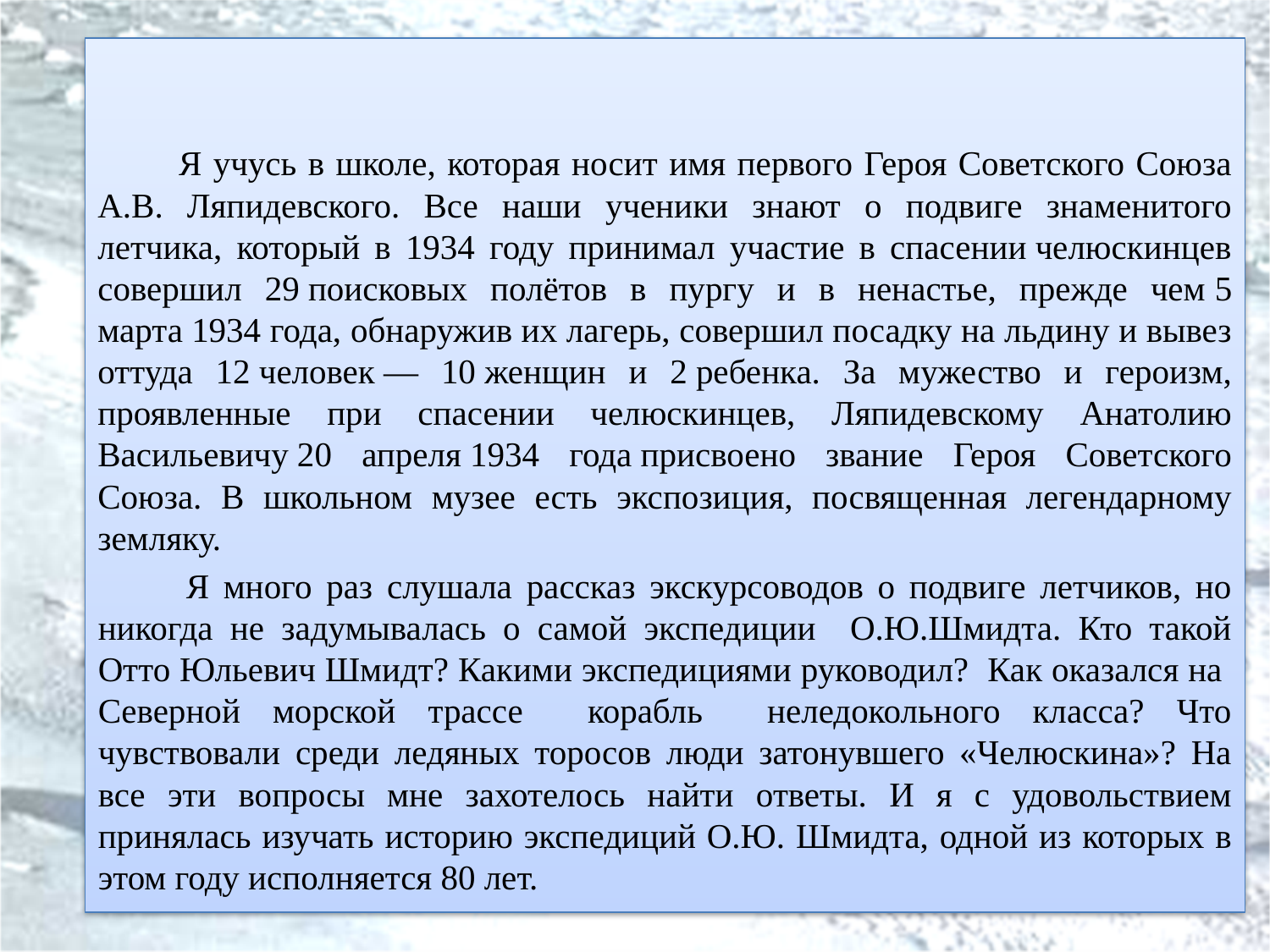

Я учусь в школе, которая носит имя первого Героя Советского Союза А.В. Ляпидевского. Все наши ученики знают о подвиге знаменитого летчика, который в 1934 году принимал участие в спасении челюскинцев совершил 29 поисковых полётов в пургу и в ненастье, прежде чем 5 марта 1934 года, обнаружив их лагерь, совершил посадку на льдину и вывез оттуда 12 человек — 10 женщин и 2 ребенка. За мужество и героизм, проявленные при спасении челюскинцев, Ляпидевскому Анатолию Васильевичу 20 апреля 1934 года присвоено звание Героя Советского Союза. В школьном музее есть экспозиция, посвященная легендарному земляку.
      Я много раз слушала рассказ экскурсоводов о подвиге летчиков, но никогда не задумывалась о самой экспедиции  О.Ю.Шмидта. Кто такой Отто Юльевич Шмидт? Какими экспедициями руководил?  Как оказался на  Северной морской трассе  корабль  неледокольного класса? Что чувствовали среди ледяных торосов люди затонувшего «Челюскина»? На все эти вопросы мне захотелось найти ответы. И я с удовольствием принялась изучать историю экспедиций О.Ю. Шмидта, одной из которых в этом году исполняется 80 лет.